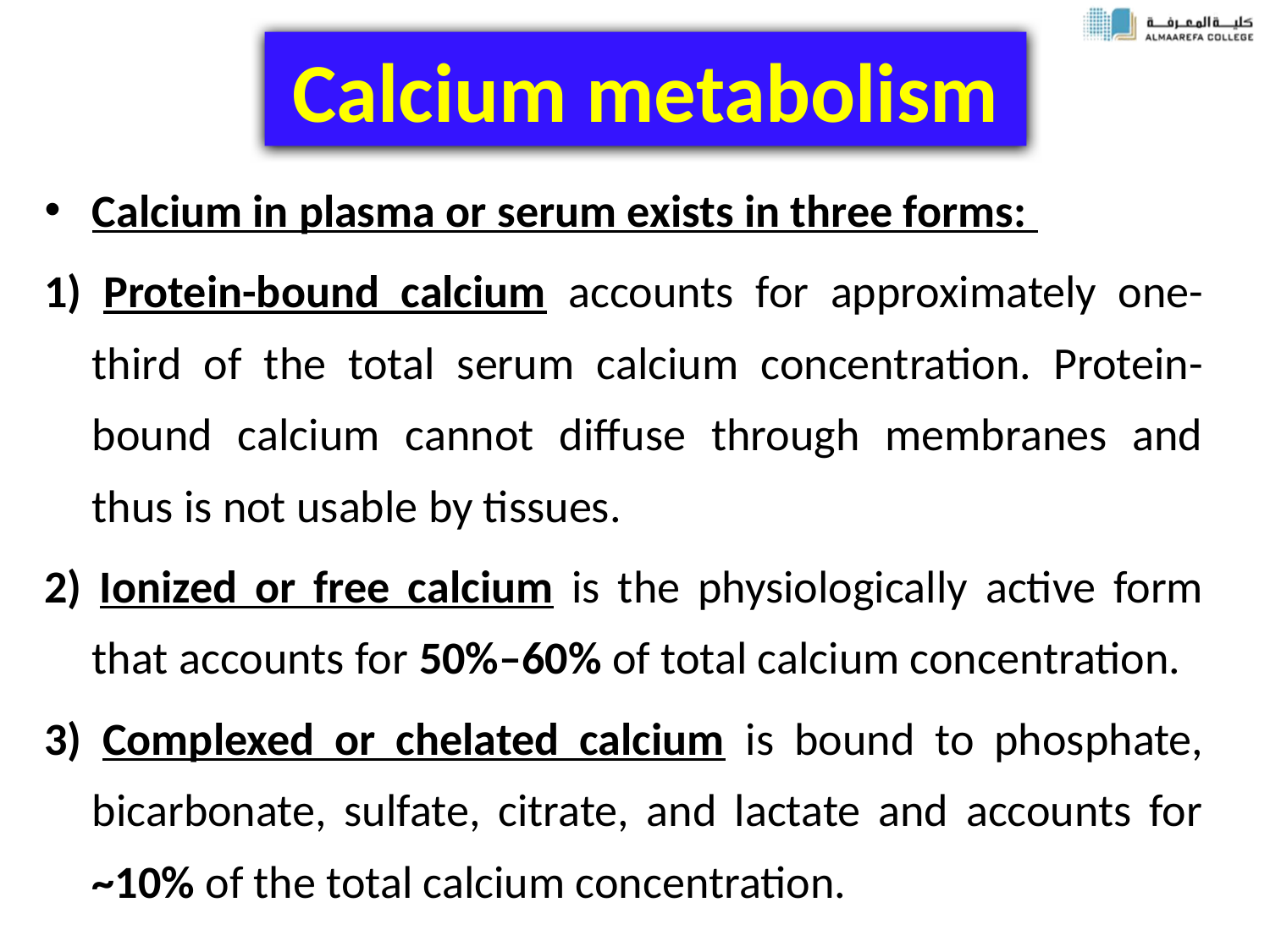

# Calcium metabolism
Calcium in plasma or serum exists in three forms:
1) Protein-bound calcium accounts for approximately one-third of the total serum calcium concentration. Protein-bound calcium cannot diffuse through membranes and thus is not usable by tissues.
2) Ionized or free calcium is the physiologically active form that accounts for 50%–60% of total calcium concentration.
3) Complexed or chelated calcium is bound to phosphate, bicarbonate, sulfate, citrate, and lactate and accounts for ~10% of the total calcium concentration.